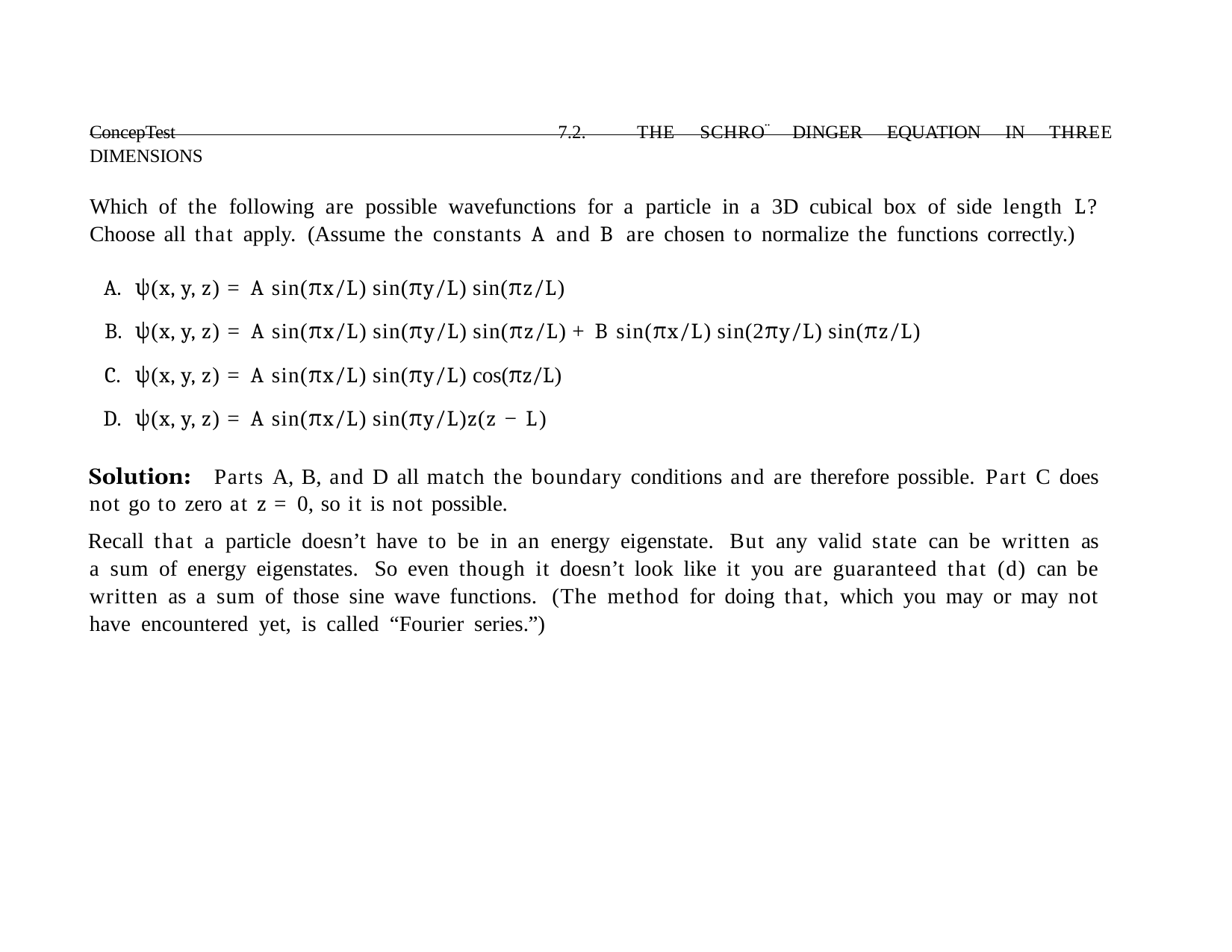

ConcepTest	7.2.  THE SCHRO¨ DINGER EQUATION IN THREE DIMENSIONS

Which of the following are possible wavefunctions for a particle in a 3D cubical box of side length L? Choose all that apply. (Assume the constants A and B are chosen to normalize the functions correctly.)

ψ(x, y, z) = A sin(πx/L) sin(πy/L) sin(πz/L)
ψ(x, y, z) = A sin(πx/L) sin(πy/L) sin(πz/L) + B sin(πx/L) sin(2πy/L) sin(πz/L)
ψ(x, y, z) = A sin(πx/L) sin(πy/L) cos(πz/L)
ψ(x, y, z) = A sin(πx/L) sin(πy/L)z(z − L)

Solution:  Parts A, B, and D all match the boundary conditions and are therefore possible. Part C does not go to zero at z = 0, so it is not possible.
Recall that a particle doesn’t have to be in an energy eigenstate.  But any valid state can be written as a sum of energy eigenstates.  So even though it doesn’t look like it you are guaranteed that (d) can be written as a sum of those sine wave functions.  (The method for doing that, which you may or may not have encountered yet, is called “Fourier series.”)